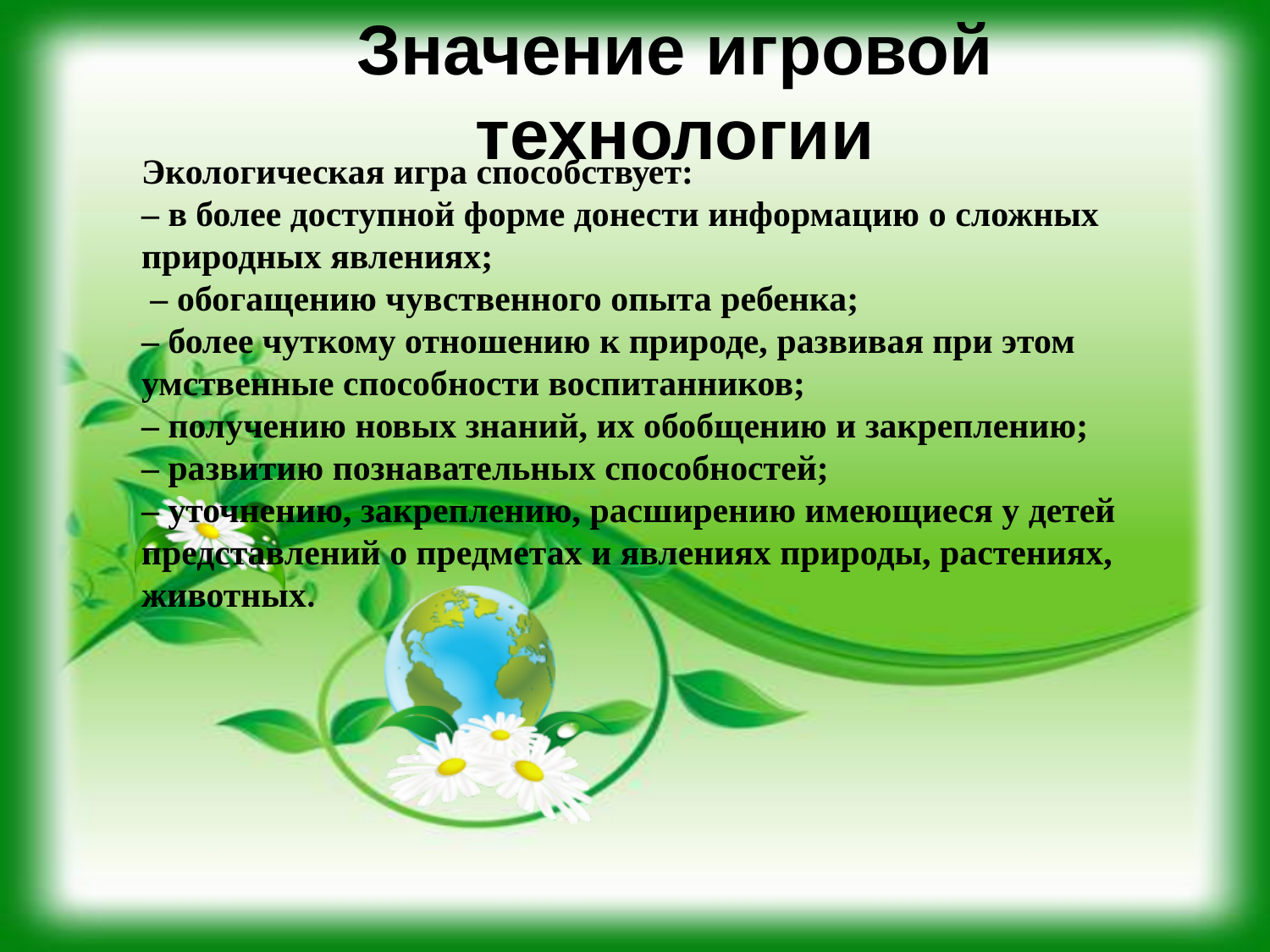

# Значение игровой технологии
Экологическая игра способствует:
– в более доступной форме донести информацию o сложных природных явлениях;
 – обогащению чувственного опыта ребенка;
– более чуткому отношению к природе, развивая при этом     умственные способности воспитанников;
– получению новых знаний, их обобщению и закреплению;
– развитию познавательных способностей;
– уточнению, закреплению, расширению имеющиеся у детей представлений о предметах и явлениях природы, растениях, животных.